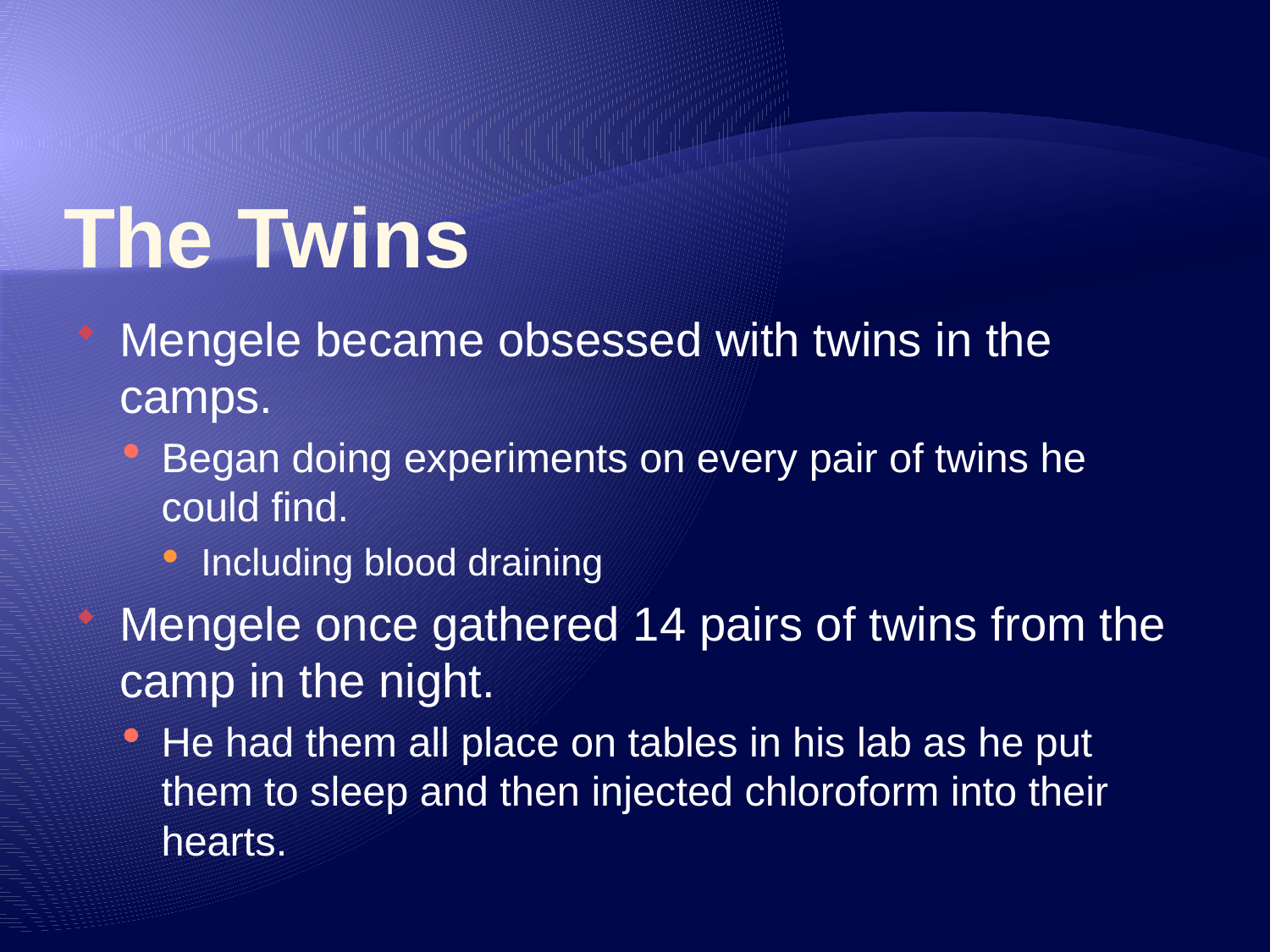

# The Twins
Mengele became obsessed with twins in the camps.
Began doing experiments on every pair of twins he could find.
Including blood draining
Mengele once gathered 14 pairs of twins from the camp in the night.
He had them all place on tables in his lab as he put them to sleep and then injected chloroform into their hearts.